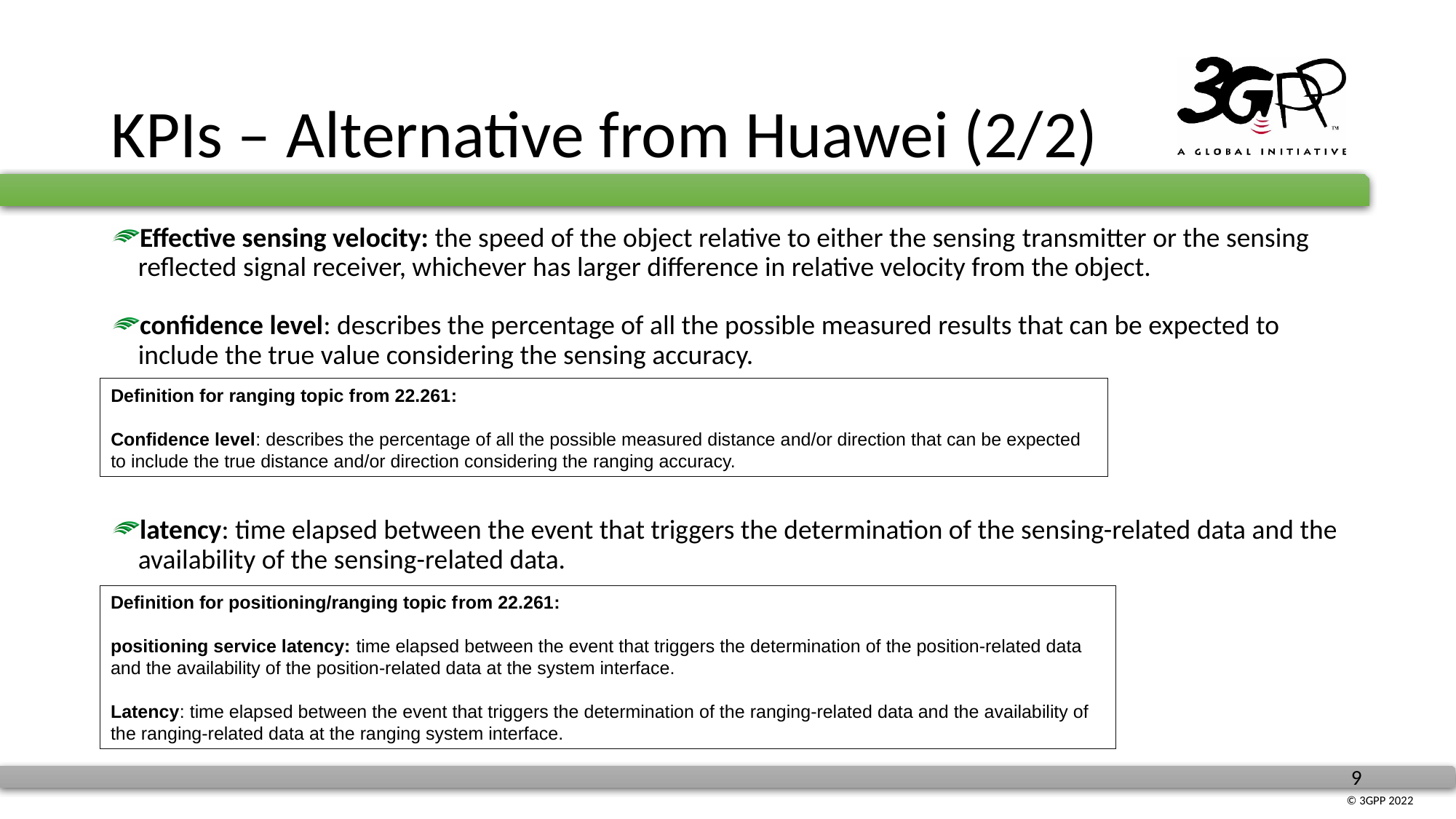

# KPIs – Alternative from Huawei (2/2)
Effective sensing velocity: the speed of the object relative to either the sensing transmitter or the sensing reflected signal receiver, whichever has larger difference in relative velocity from the object.
confidence level: describes the percentage of all the possible measured results that can be expected to include the true value considering the sensing accuracy.

latency: time elapsed between the event that triggers the determination of the sensing-related data and the availability of the sensing-related data.

Definition for ranging topic from 22.261:

Confidence level: describes the percentage of all the possible measured distance and/or direction that can be expected to include the true distance and/or direction considering the ranging accuracy.
Definition for positioning/ranging topic from 22.261:

positioning service latency: time elapsed between the event that triggers the determination of the position-related data and the availability of the position-related data at the system interface.

Latency: time elapsed between the event that triggers the determination of the ranging-related data and the availability of the ranging-related data at the ranging system interface.